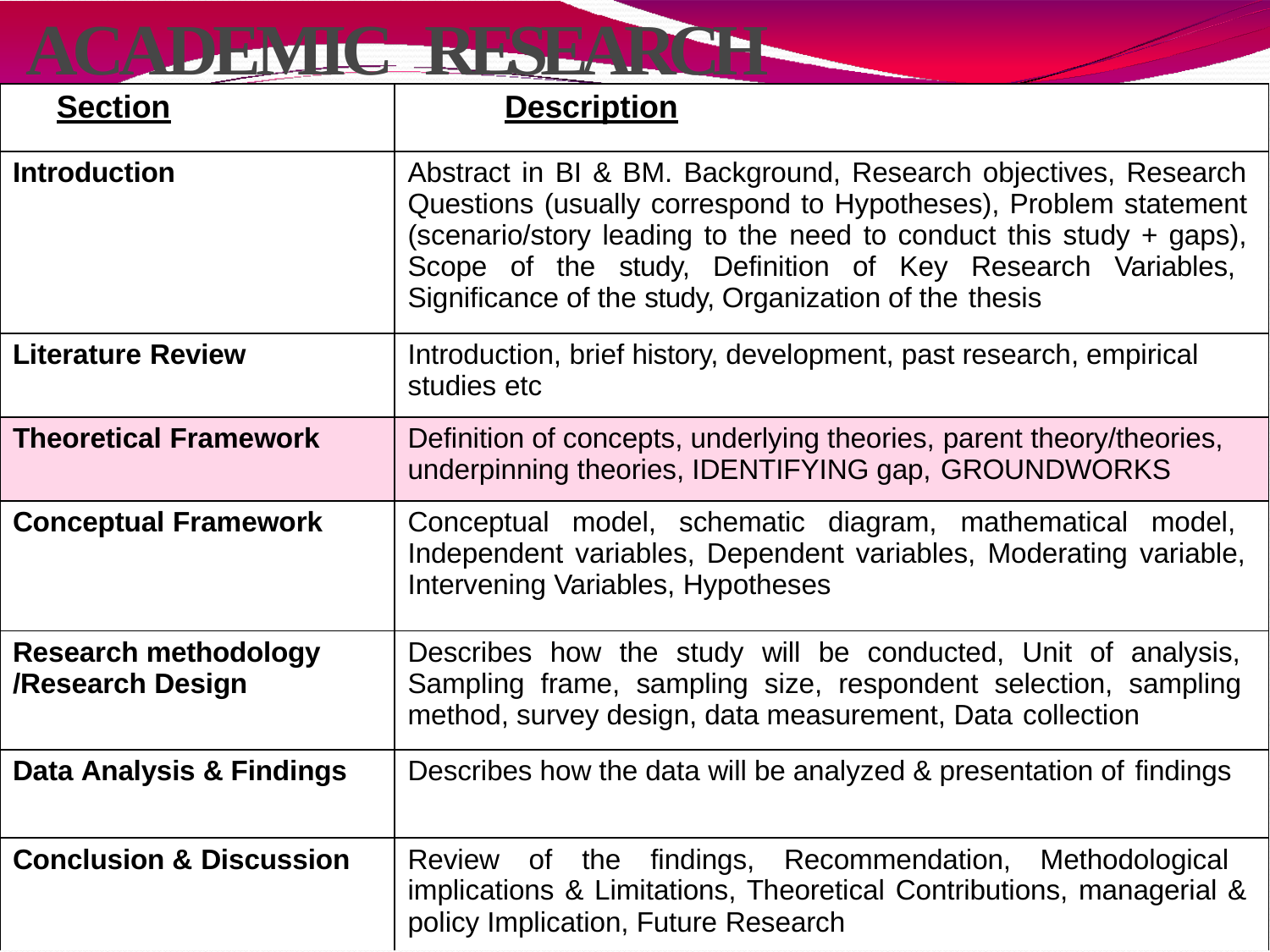

# ACADEMIC  RESEARCH

| Section | Description |
| --- | --- |
| Introduction | Abstract in BI & BM. Background, Research objectives, Research Questions (usually correspond to Hypotheses), Problem statement (scenario/story leading to the need to conduct this study + gaps), Scope of the study, Definition of Key Research Variables, Significance of the study, Organization of the thesis |
| Literature Review | Introduction, brief history, development, past research, empirical studies etc |
| Theoretical Framework | Definition of concepts, underlying theories, parent theory/theories, underpinning theories, IDENTIFYING gap, GROUNDWORKS |
| Conceptual Framework | Conceptual model, schematic diagram, mathematical model, Independent variables, Dependent variables, Moderating variable, Intervening Variables, Hypotheses |
| Research methodology /Research Design | Describes how the study will be conducted, Unit of analysis, Sampling frame, sampling size, respondent selection, sampling method, survey design, data measurement, Data collection |
| Data Analysis & Findings | Describes how the data will be analyzed & presentation of findings |
| Conclusion & Discussion | Review of the findings, Recommendation, Methodological implications & Limitations, Theoretical Contributions, managerial & policy Implication, Future Research |
Hair, Babin, Money & Samouel, Essentials
of Business Research, Wiley, 2003.
12